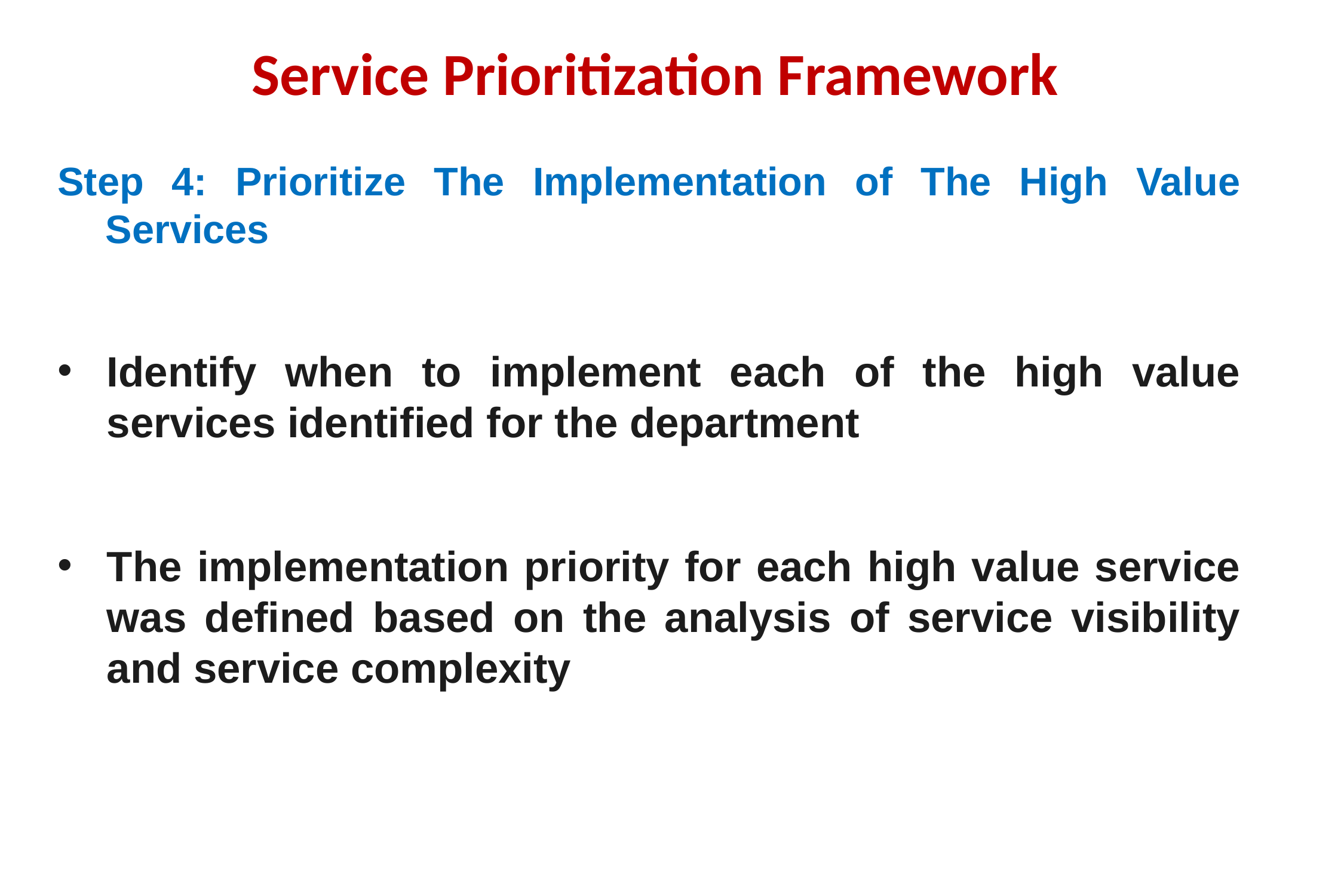

# Service Prioritization Framework
Step 4: Prioritize The Implementation of The High Value Services

Identify when to implement each of the high value services identified for the department

The implementation priority for each high value service was defined based on the analysis of service visibility and service complexity